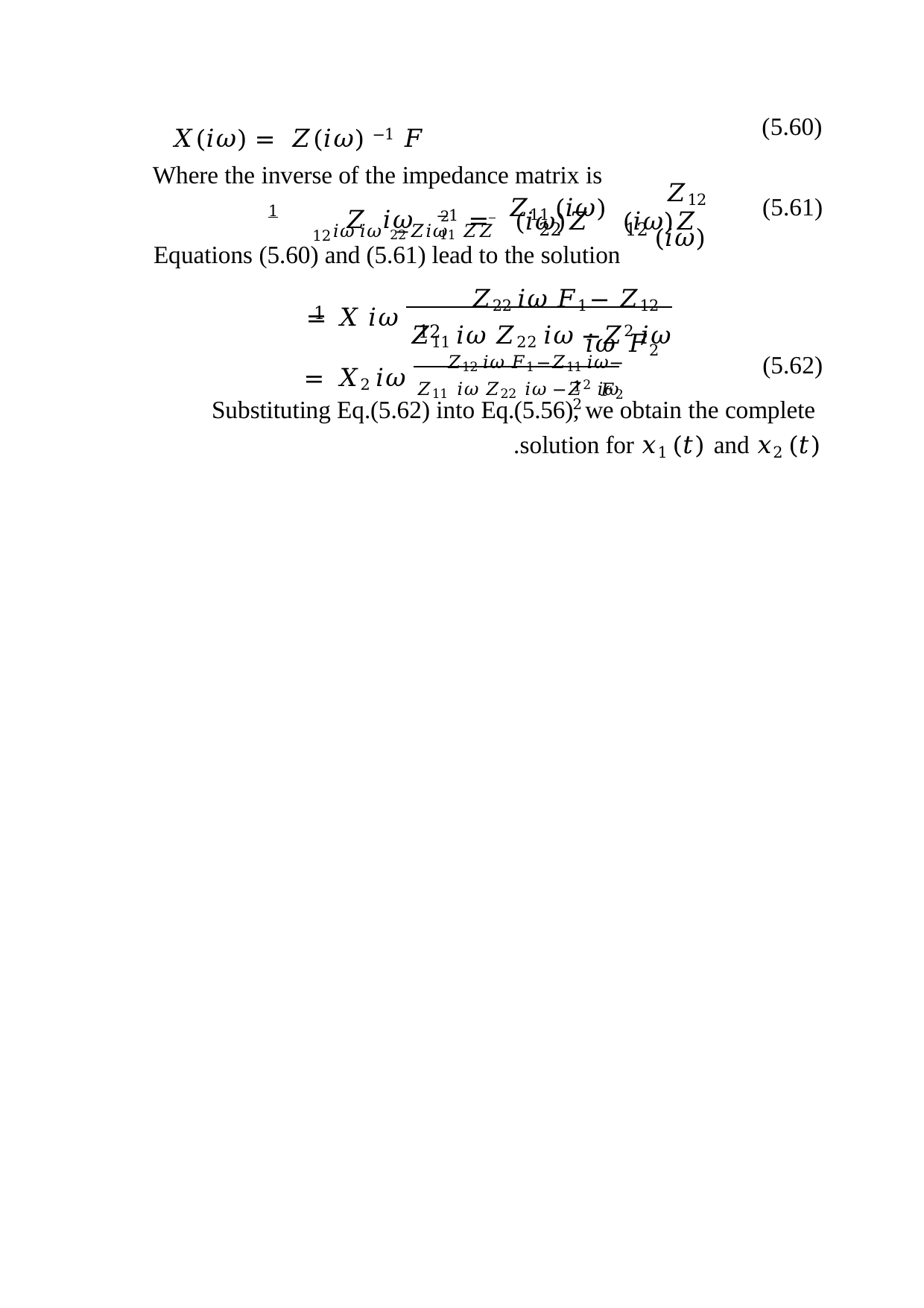

𝑋(𝑖𝜔) =  𝑍(𝑖𝜔) −1 𝐹
Where the inverse of the impedance matrix is
𝑍11 (𝑖𝜔)
(5.60)
𝑍12 (𝑖𝜔)
 𝑍  𝑖𝜔   −1  = 	1
(5.61)
𝑍	(𝑖𝜔)
𝑍	(𝑖𝜔)
2
𝑍	𝑖𝜔  𝑍	𝑖𝜔  −𝑍	𝑖𝜔
12	22
11	22	12
Equations (5.60) and (5.61) lead to the solution
𝑍22 𝑖𝜔 𝐹1 − 𝑍12 𝑖𝜔 𝐹2
𝑋 𝑖𝜔 =
1
𝑍11 𝑖𝜔 𝑍22 𝑖𝜔 −𝑍2 𝑖𝜔

12
−𝑍12 𝑖𝜔 𝐹1 −𝑍11 𝑖𝜔 𝐹2
𝑋2 𝑖𝜔 =
(5.62)

𝑍11 𝑖𝜔 𝑍22  𝑖𝜔 −𝑍2 𝑖𝜔
12
Substituting Eq.(5.62) into Eq.(5.56), we obtain the complete  solution for 𝑥1 (𝑡) and 𝑥2 (𝑡).